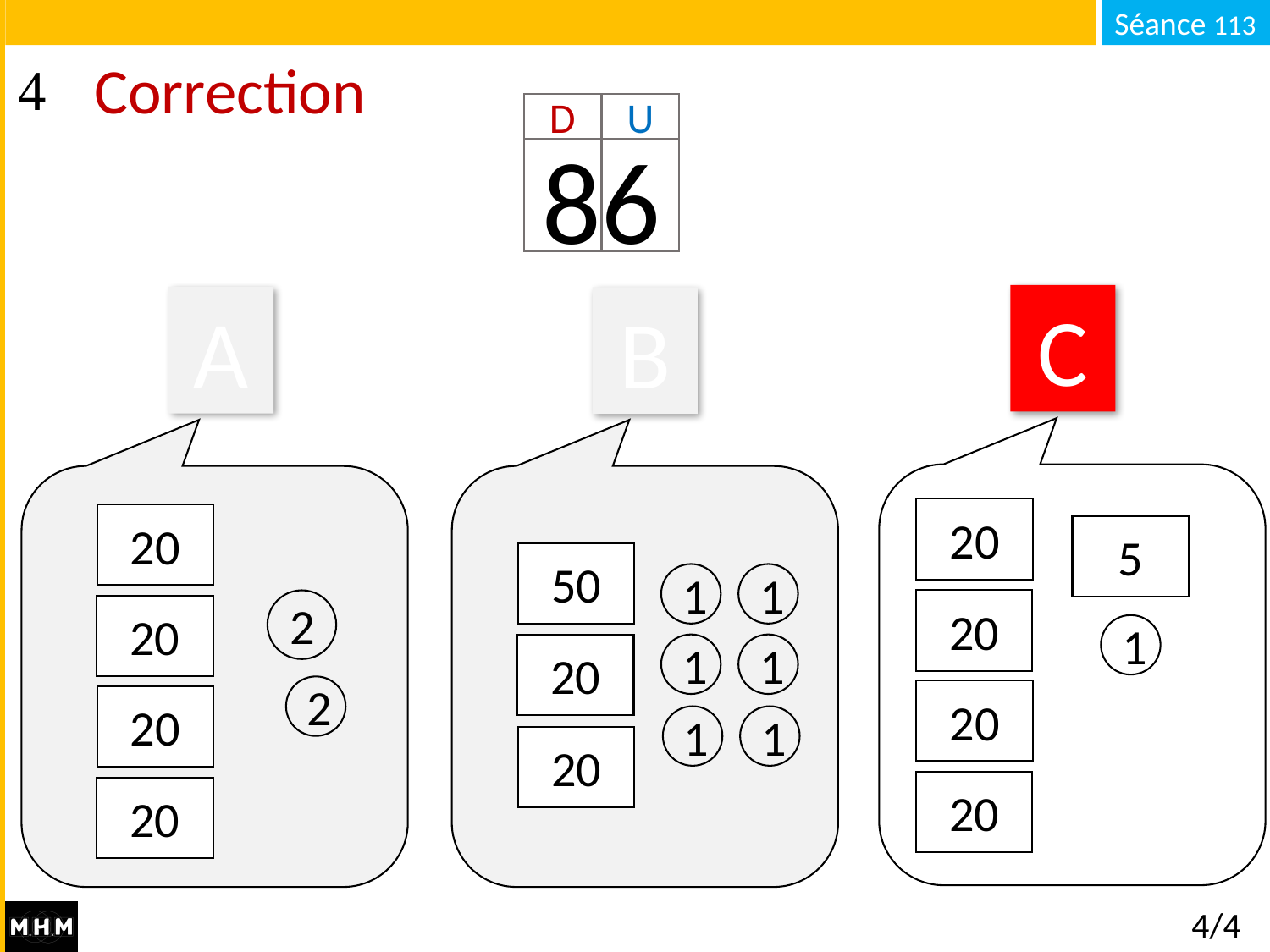

# Correction
D
U

86
C
A
B

20
20
5
50
1
1
2
20
20
1
20
1
1
2
20
20
1
1
20
20
20
4/4